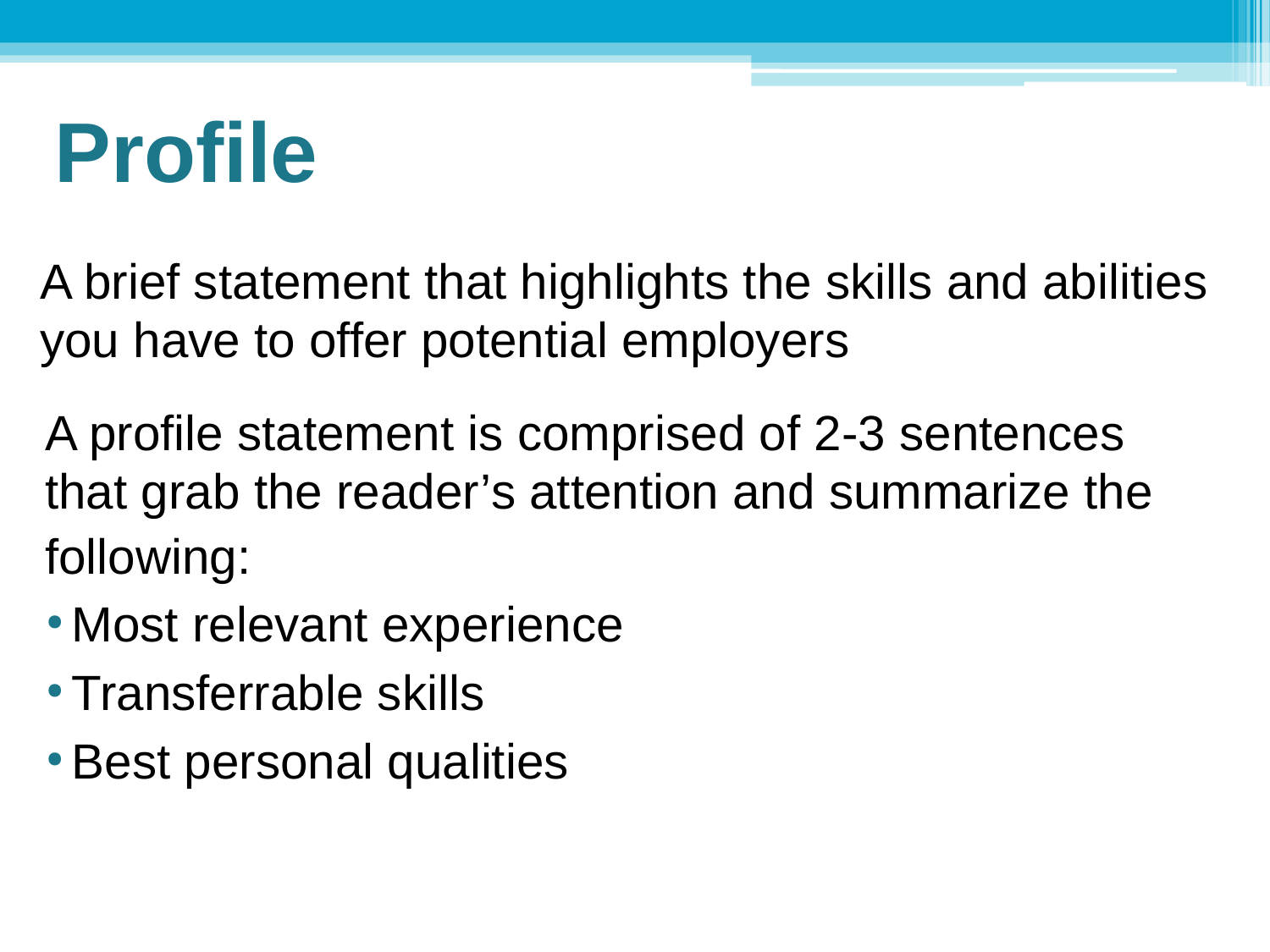

# Profile
A brief statement that highlights the skills and abilities you have to offer potential employers

A profile statement is comprised of 2-3 sentences
that grab the reader’s attention and summarize the
following:
Most relevant experience
Transferrable skills
Best personal qualities